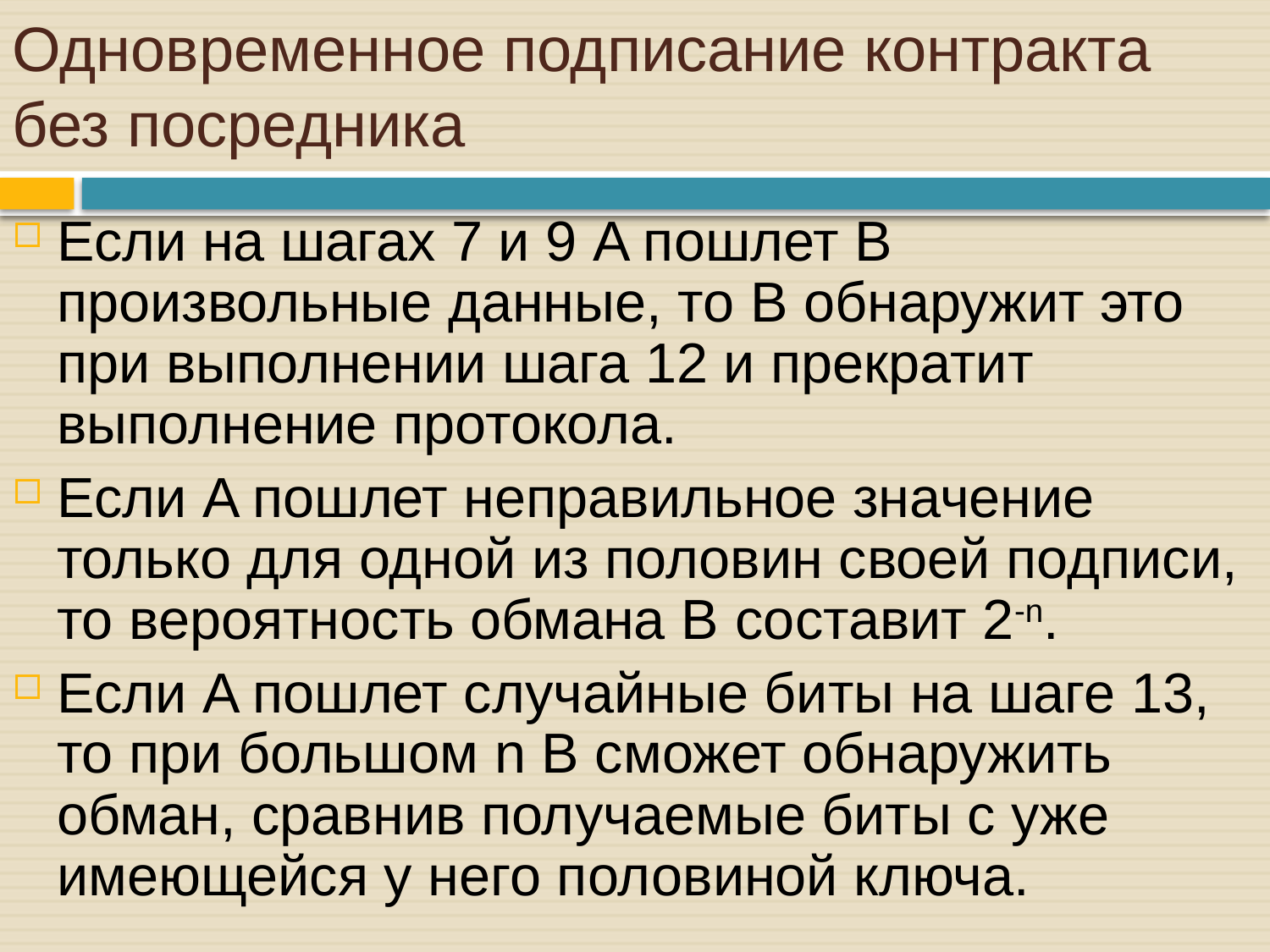

# Одновременное подписание контракта без посредника
Если на шагах 7 и 9 A пошлет B произвольные данные, то B обнаружит это при выполнении шага 12 и прекратит выполнение протокола.
Если A пошлет неправильное значение только для одной из половин своей подписи, то вероятность обмана B составит 2-n.
Если A пошлет случайные биты на шаге 13, то при большом n B сможет обнаружить обман, сравнив получаемые биты с уже имеющейся у него половиной ключа.